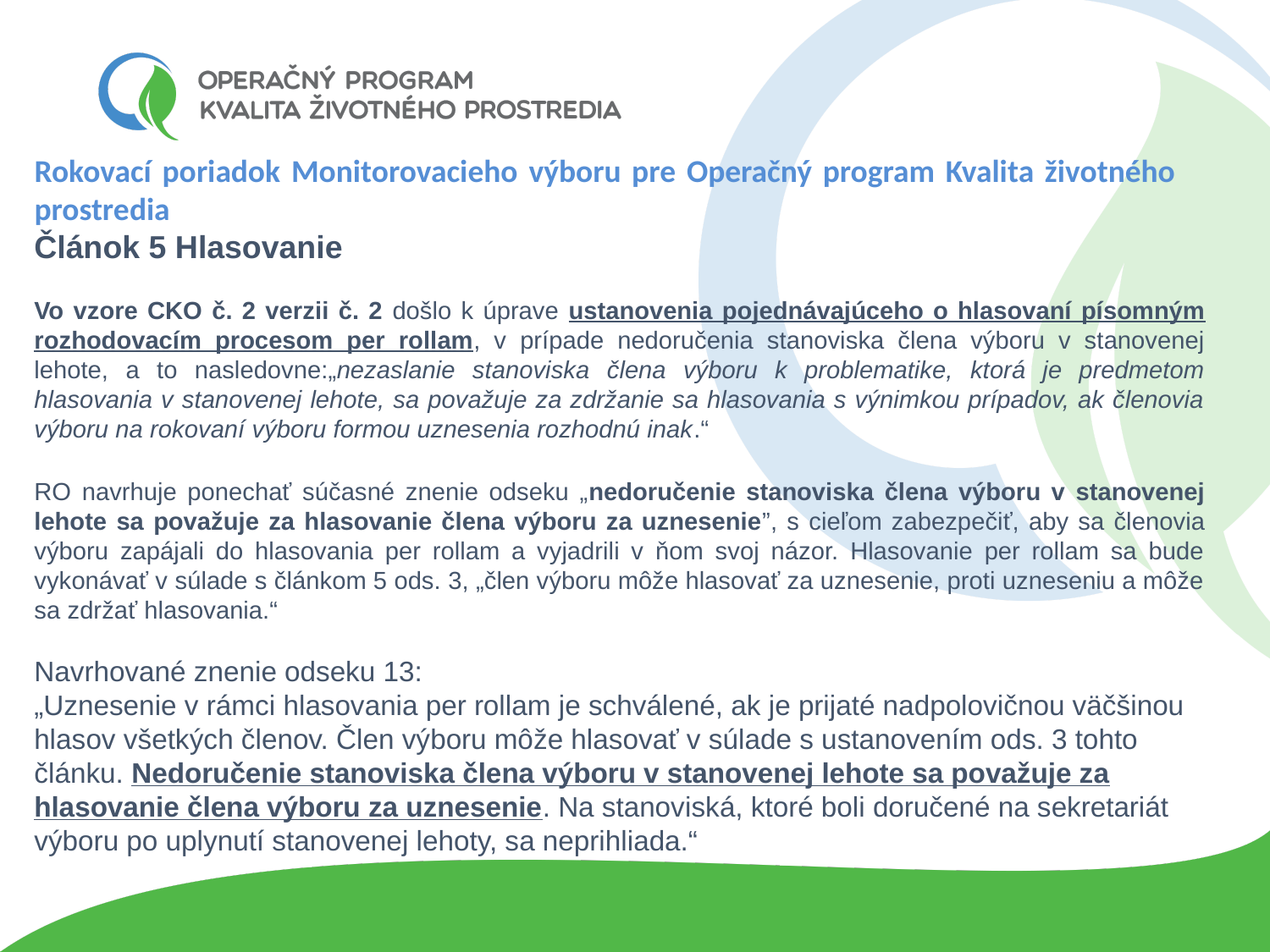

Rokovací poriadok Monitorovacieho výboru pre Operačný program Kvalita životného prostredia
Článok 5 Hlasovanie

Vo vzore CKO č. 2 verzii č. 2 došlo k úprave ustanovenia pojednávajúceho o hlasovaní písomným rozhodovacím procesom per rollam, v prípade nedoručenia stanoviska člena výboru v stanovenej lehote, a to nasledovne:„nezaslanie stanoviska člena výboru k problematike, ktorá je predmetom hlasovania v stanovenej lehote, sa považuje za zdržanie sa hlasovania s výnimkou prípadov, ak členovia výboru na rokovaní výboru formou uznesenia rozhodnú inak.“

RO navrhuje ponechať súčasné znenie odseku „nedoručenie stanoviska člena výboru v stanovenej lehote sa považuje za hlasovanie člena výboru za uznesenie”, s cieľom zabezpečiť, aby sa členovia výboru zapájali do hlasovania per rollam a vyjadrili v ňom svoj názor. Hlasovanie per rollam sa bude vykonávať v súlade s článkom 5 ods. 3, „člen výboru môže hlasovať za uznesenie, proti uzneseniu a môže sa zdržať hlasovania.“

Navrhované znenie odseku 13:
„Uznesenie v rámci hlasovania per rollam je schválené, ak je prijaté nadpolovičnou väčšinou hlasov všetkých členov. Člen výboru môže hlasovať v súlade s ustanovením ods. 3 tohto článku. Nedoručenie stanoviska člena výboru v stanovenej lehote sa považuje za hlasovanie člena výboru za uznesenie. Na stanoviská, ktoré boli doručené na sekretariát výboru po uplynutí stanovenej lehoty, sa neprihliada.“